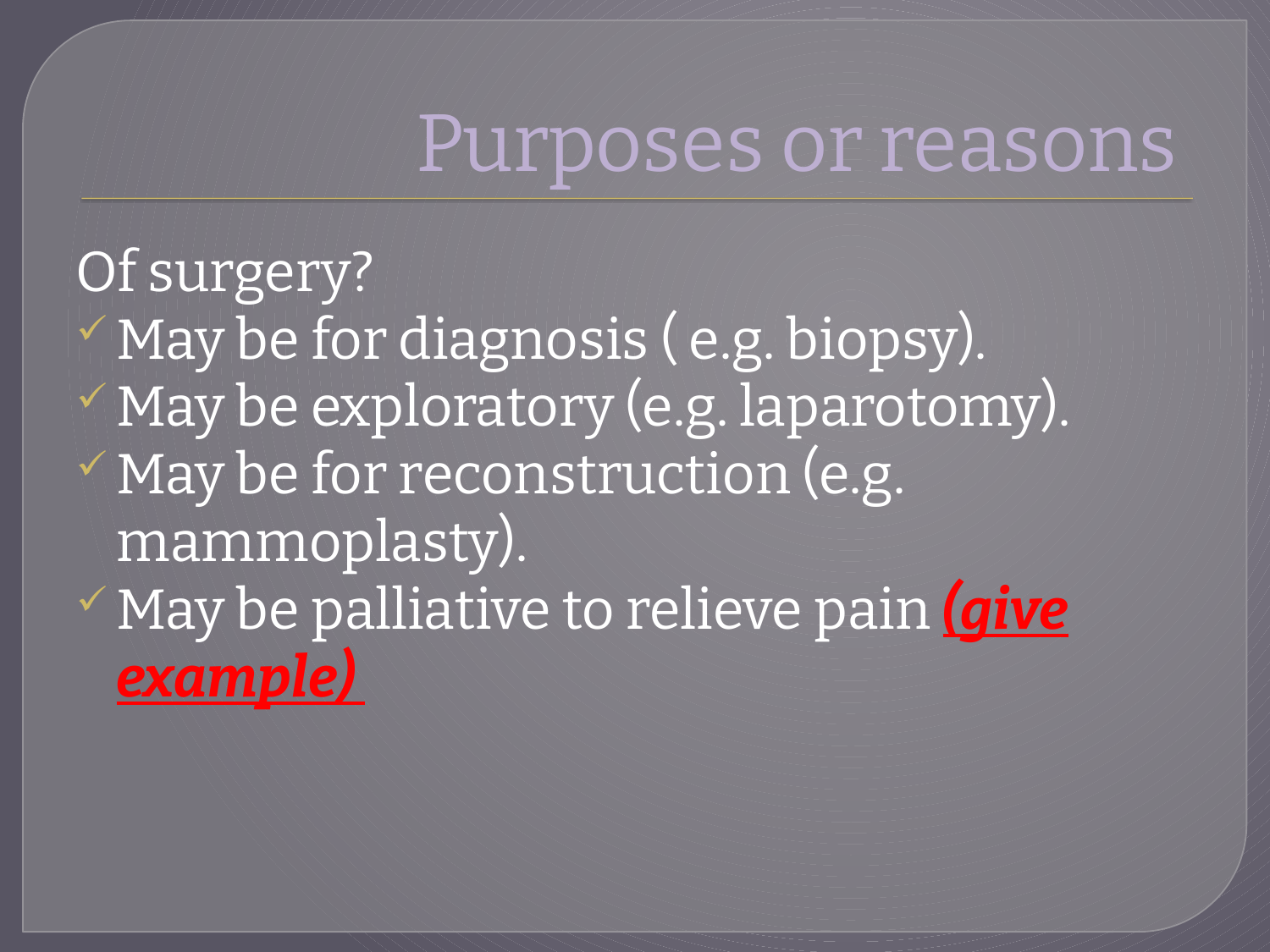

# Purposes or reasons
Of surgery?
May be for diagnosis ( e.g. biopsy).
May be exploratory (e.g. laparotomy).
May be for reconstruction (e.g. mammoplasty).
May be palliative to relieve pain (give example)